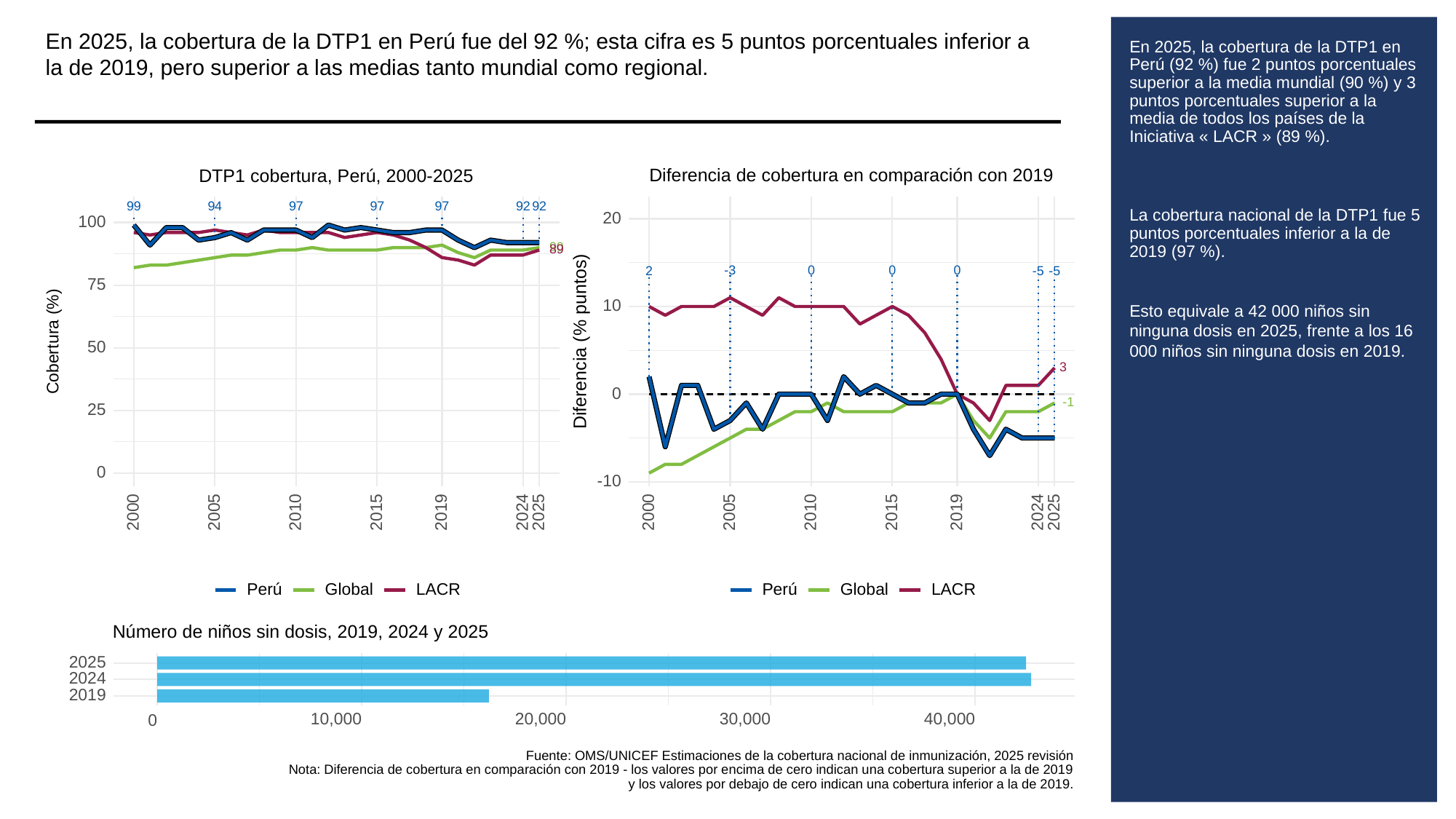

En 2025, la cobertura de la DTP1 en Perú fue del 92 %; esta cifra es 5 puntos porcentuales inferior a la de 2019, pero superior a las medias tanto mundial como regional.
# En 2025, la cobertura de la DTP1 en Perú (92 %) fue 2 puntos porcentuales superior a la media mundial (90 %) y 3 puntos porcentuales superior a la media de todos los países de la Iniciativa « LACR » (89 %).

La cobertura nacional de la DTP1 fue 5 puntos porcentuales inferior a la de 2019 (97 %).

Esto equivale a 42 000 niños sin ninguna dosis en 2025, frente a los 16 000 niños sin ninguna dosis en 2019.

Diferencia de cobertura en comparación con 2019
DTP1 cobertura, Perú, 2000-2025

99
94
97
97
97
92
92
20
100

90

89

-3
0
0
0
2
-5
-5

75

10

Diferencia (% puntos)
Cobertura (%)
50

3

0

-1
25

0

-10

2000
2005
2010
2015
2019
2024
2025
2000
2005
2010
2015
2019
2024
2025
Global
LACR
Global
LACR
Perú
Perú

Número de niños sin dosis, 2019, 2024 y 2025

2025

2024

2019

10,000
20,000
30,000
40,000
0
Fuente: OMS/UNICEF Estimaciones de la cobertura nacional de inmunización, 2025 revisión
Nota: Diferencia de cobertura en comparación con 2019 - los valores por encima de cero indican una cobertura superior a la de 2019
y los valores por debajo de cero indican una cobertura inferior a la de 2019.